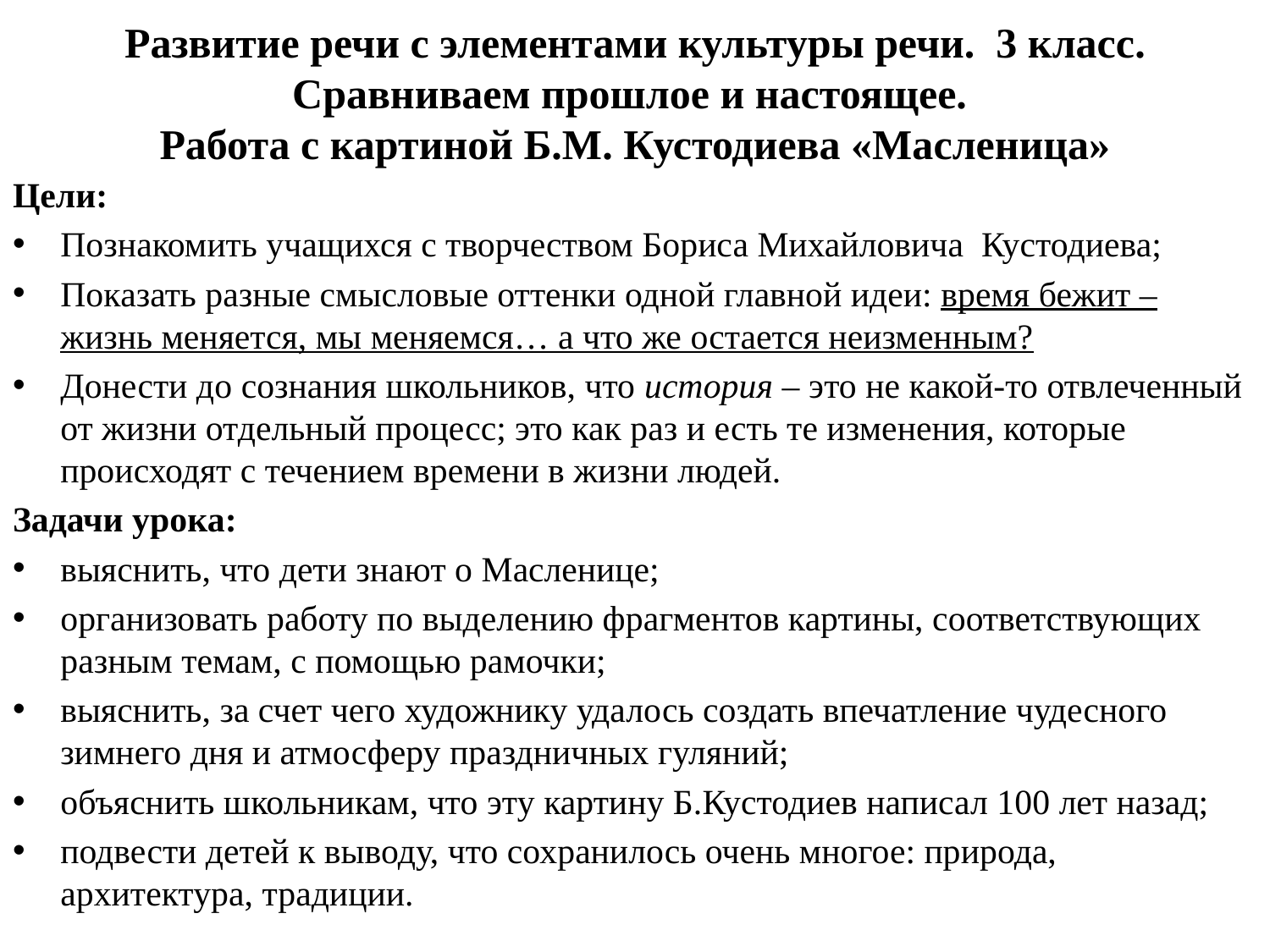

# Развитие речи с элементами культуры речи.  3 класс. Сравниваем прошлое и настоящее. Работа с картиной Б.М. Кустодиева «Масленица»
Цели:
Познакомить учащихся с творчеством Бориса Михайловича  Кустодиева;
Показать разные смысловые оттенки одной главной идеи: время бежит – жизнь меняется, мы меняемся… а что же остается неизменным?
Донести до сознания школьников, что история – это не какой-то отвлеченный от жизни отдельный процесс; это как раз и есть те изменения, которые происходят с течением времени в жизни людей.
Задачи урока:
выяснить, что дети знают о Масленице;
организовать работу по выделению фрагментов картины, соответствующих разным темам, с помощью рамочки;
выяснить, за счет чего художнику удалось создать впечатление чудесного зимнего дня и атмосферу праздничных гуляний;
объяснить школьникам, что эту картину Б.Кустодиев написал 100 лет назад;
подвести детей к выводу, что сохранилось очень многое: природа, архитектура, традиции.